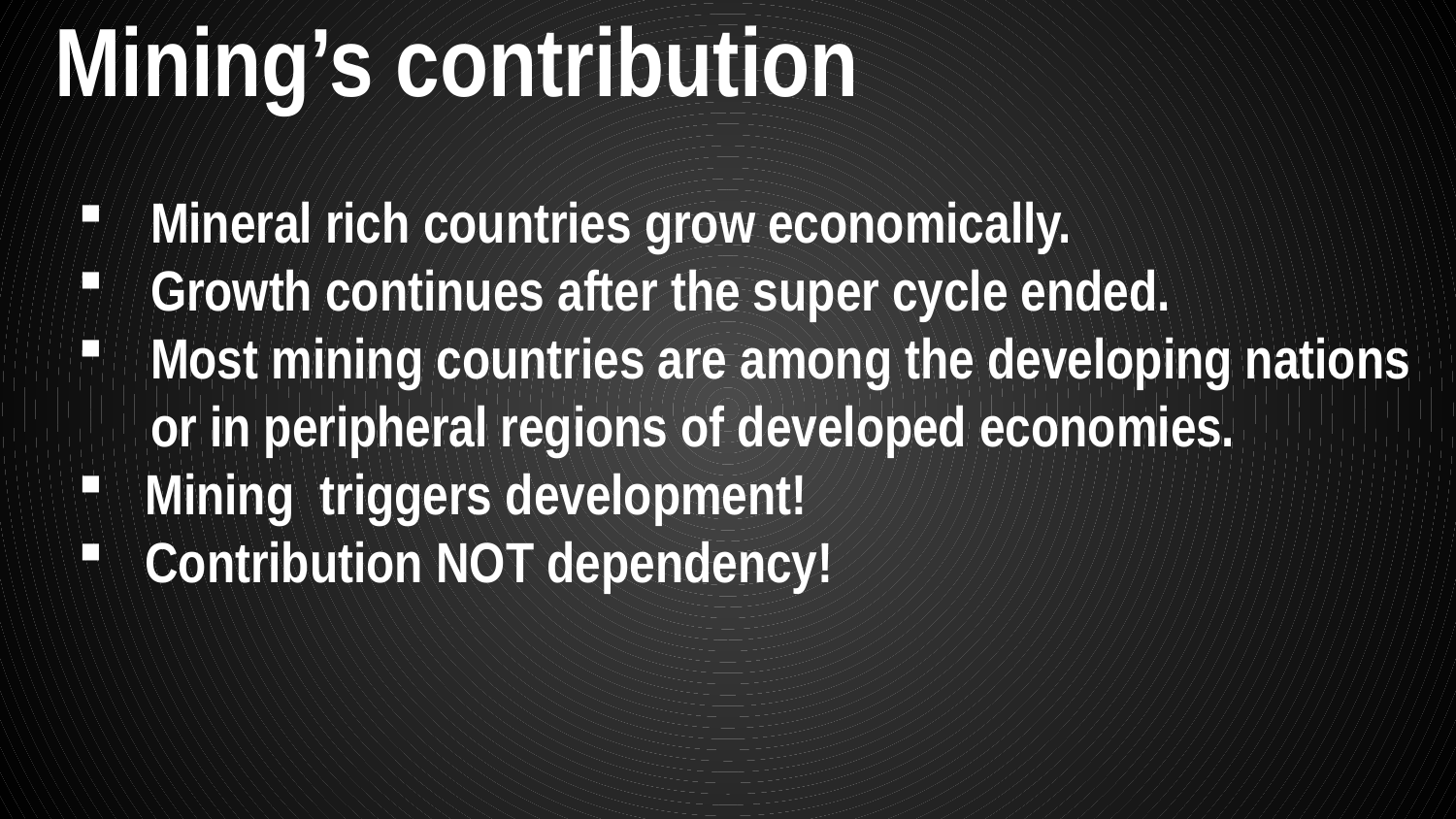

Mining’s contribution
Mineral rich countries grow economically.
Growth continues after the super cycle ended.
Most mining countries are among the developing nations or in peripheral regions of developed economies.
 Mining  triggers development!
 Contribution NOT dependency!